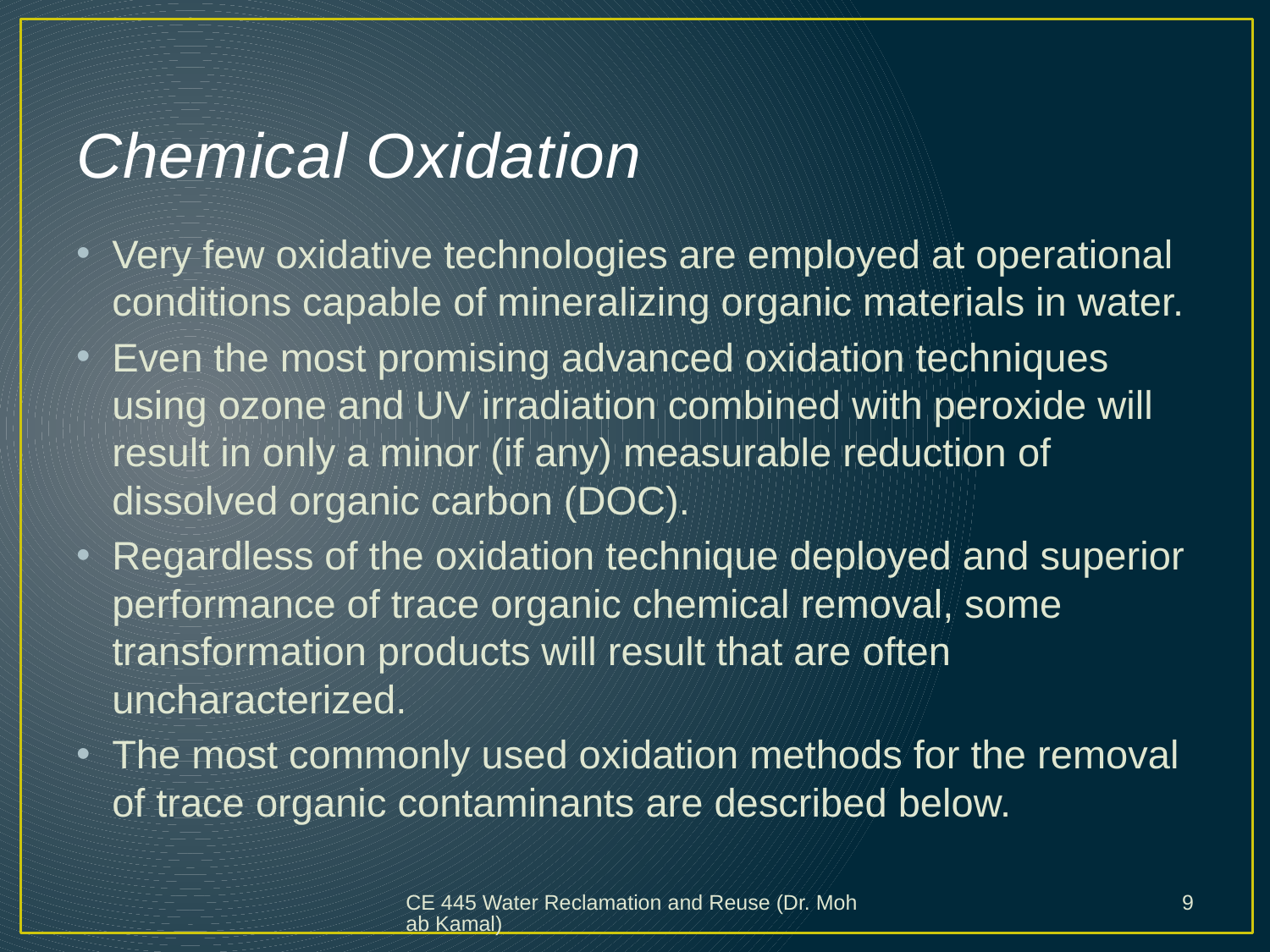

# Chemical Oxidation
Very few oxidative technologies are employed at operational conditions capable of mineralizing organic materials in water.
Even the most promising advanced oxidation techniques using ozone and UV irradiation combined with peroxide will result in only a minor (if any) measurable reduction of dissolved organic carbon (DOC).
Regardless of the oxidation technique deployed and superior performance of trace organic chemical removal, some transformation products will result that are often uncharacterized.
The most commonly used oxidation methods for the removal of trace organic contaminants are described below.
CE 445 Water Reclamation and Reuse (Dr. Mohab Kamal)
9